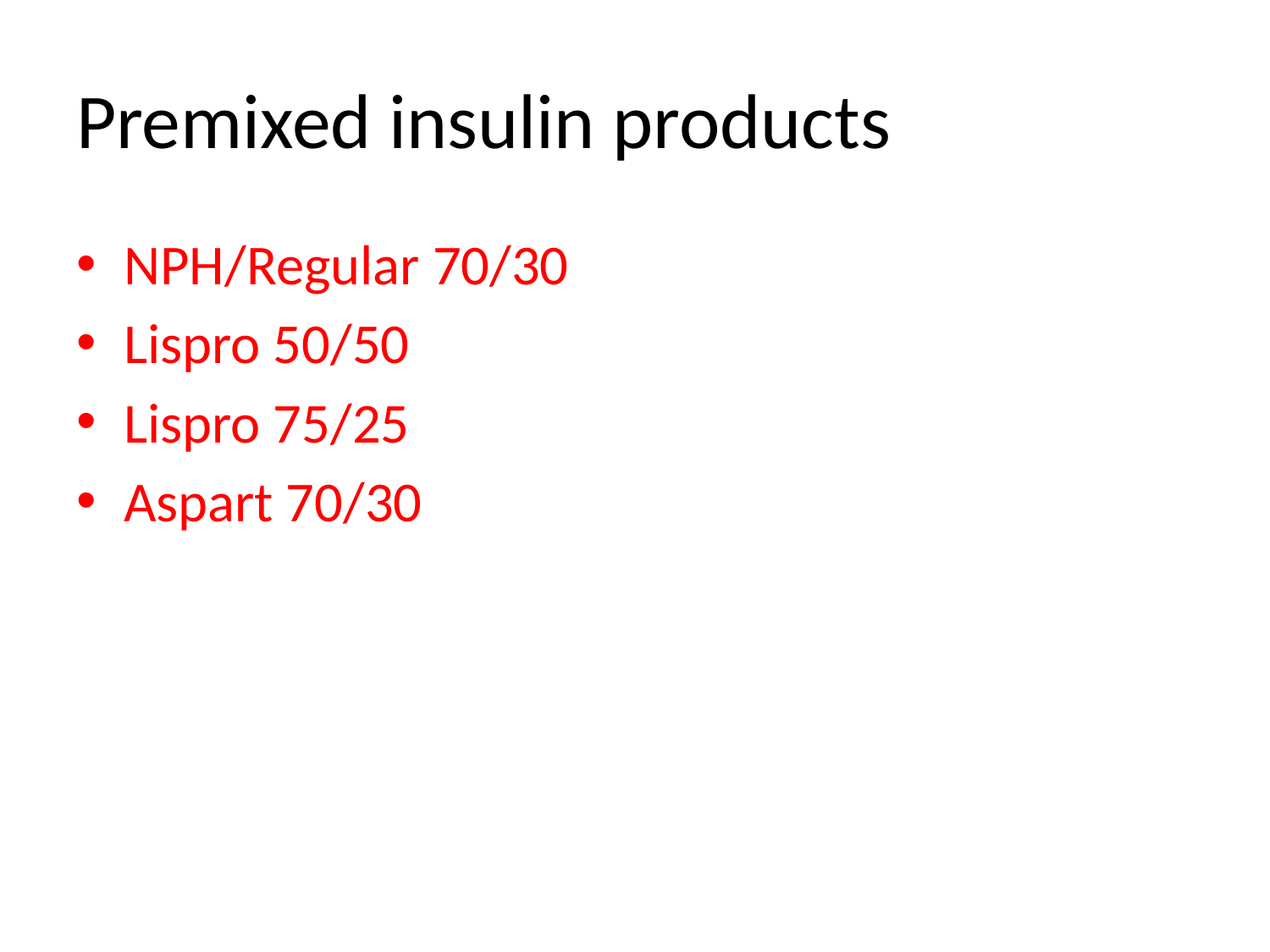

# Premixed insulin products
NPH/Regular 70/30
Lispro 50/50
Lispro 75/25
Aspart 70/30